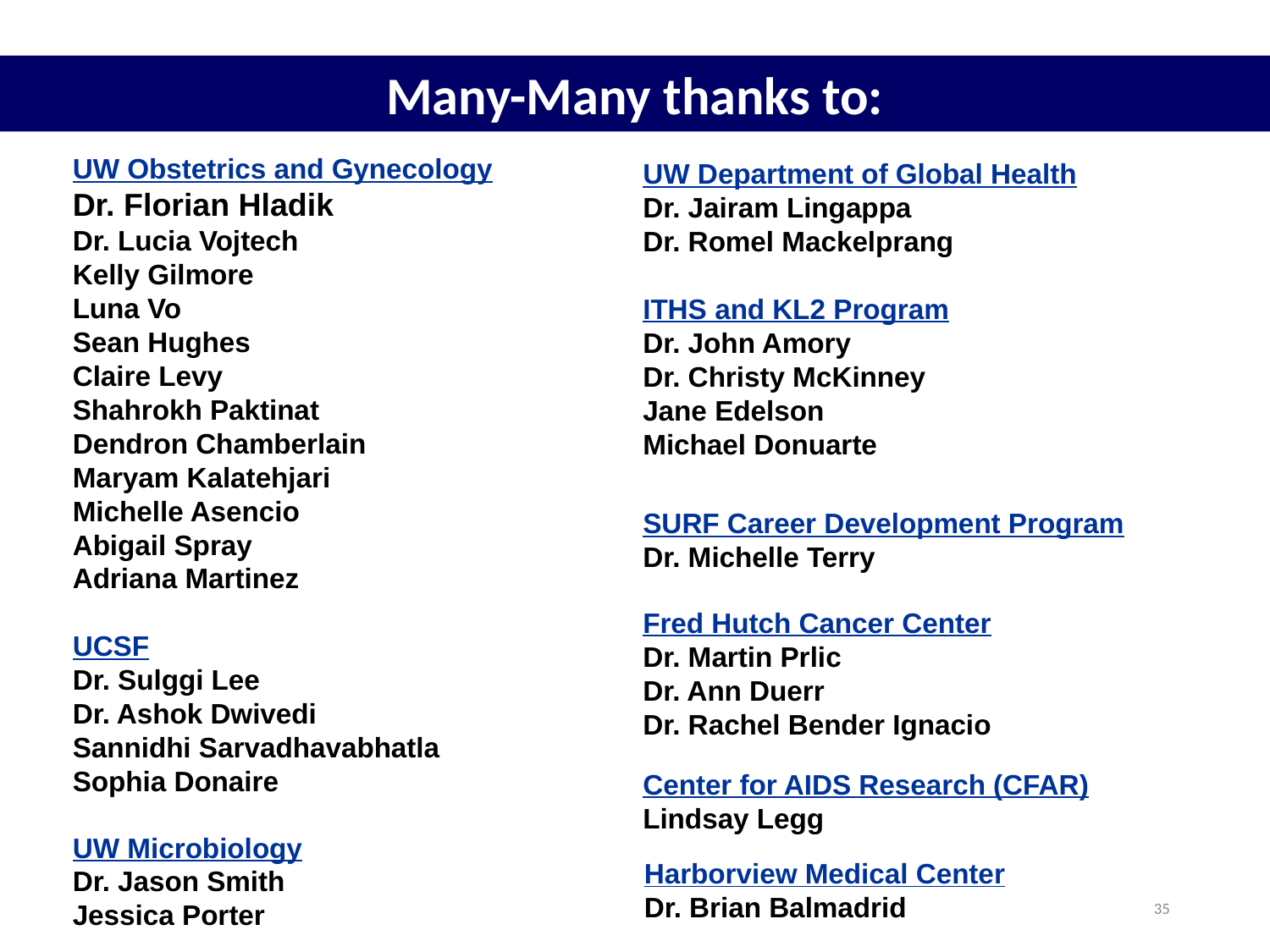

Many-Many thanks to:
UW Obstetrics and Gynecology
Dr. Florian Hladik
Dr. Lucia Vojtech
Kelly Gilmore
Luna Vo
Sean Hughes
Claire Levy
Shahrokh Paktinat
Dendron Chamberlain
Maryam Kalatehjari
Michelle Asencio
Abigail Spray
Adriana Martinez

UCSF
Dr. Sulggi Lee
Dr. Ashok Dwivedi
Sannidhi Sarvadhavabhatla
Sophia Donaire

UW Department of Global Health
Dr. Jairam Lingappa
Dr. Romel Mackelprang

ITHS and KL2 Program
Dr. John Amory
Dr. Christy McKinney
Jane Edelson
Michael Donuarte
SURF Career Development Program
Dr. Michelle Terry

Fred Hutch Cancer Center
Dr. Martin Prlic
Dr. Ann Duerr
Dr. Rachel Bender Ignacio

Center for AIDS Research (CFAR)
Lindsay Legg

UW Microbiology
Dr. Jason Smith
Jessica Porter

Harborview Medical Center
Dr. Brian Balmadrid

35